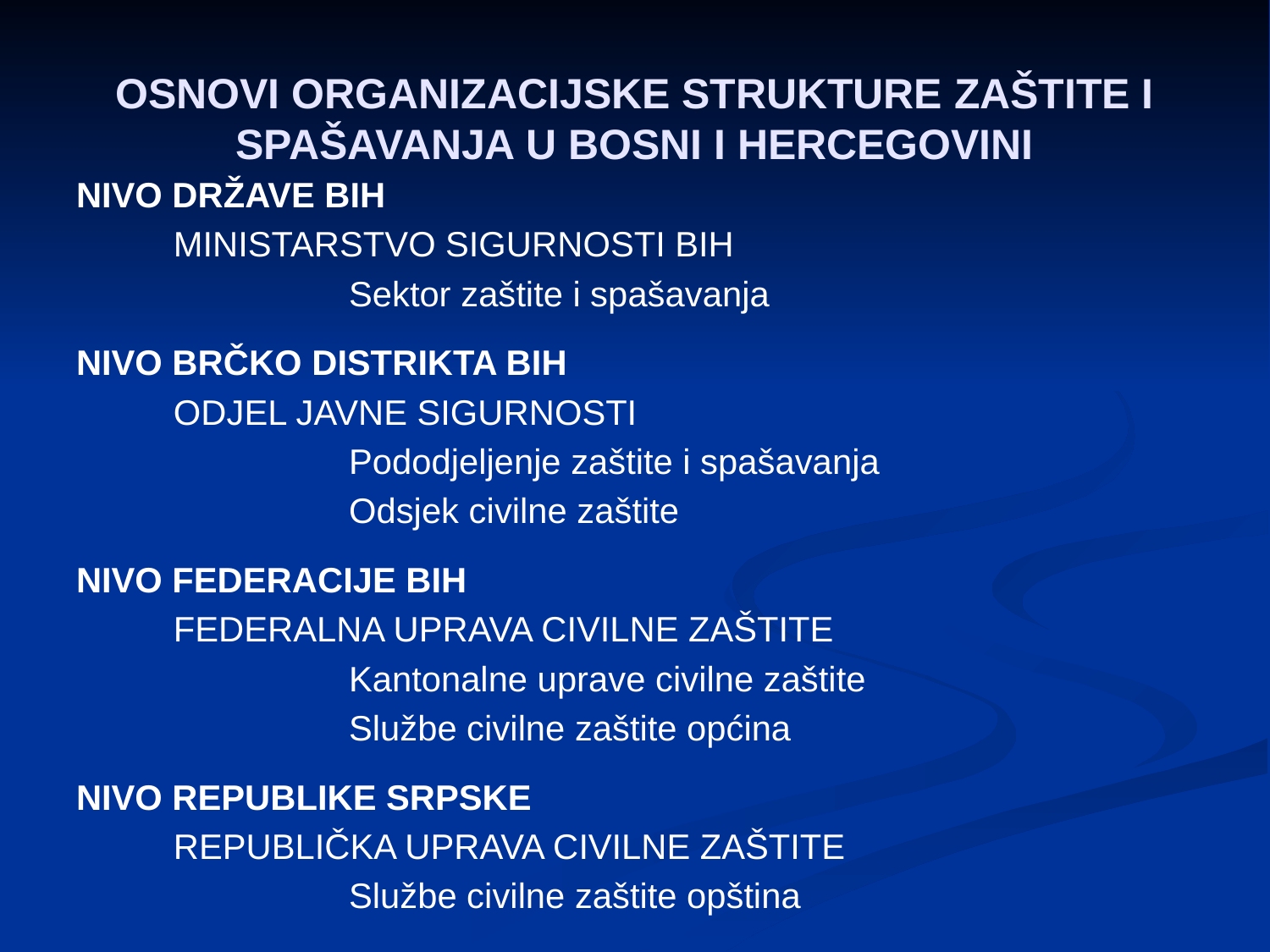

# OSNOVI ORGANIZACIJSKE STRUKTURE ZAŠTITE I SPAŠAVANJA U BOSNI I HERCEGOVINI
NIVO DRŽAVE BIH
          MINISTARSTVO SIGURNOSTI BIH
                            Sektor zaštite i spašavanja

NIVO BRČKO DISTRIKTA BIH
          ODJEL JAVNE SIGURNOSTI
                            Pododjeljenje zaštite i spašavanja
                            Odsjek civilne zaštite

NIVO FEDERACIJE BIH
          FEDERALNA UPRAVA CIVILNE ZAŠTITE
                            Kantonalne uprave civilne zaštite
                            Službe civilne zaštite općina

NIVO REPUBLIKE SRPSKE
          REPUBLIČKA UPRAVA CIVILNE ZAŠTITE
                            Službe civilne zaštite opština